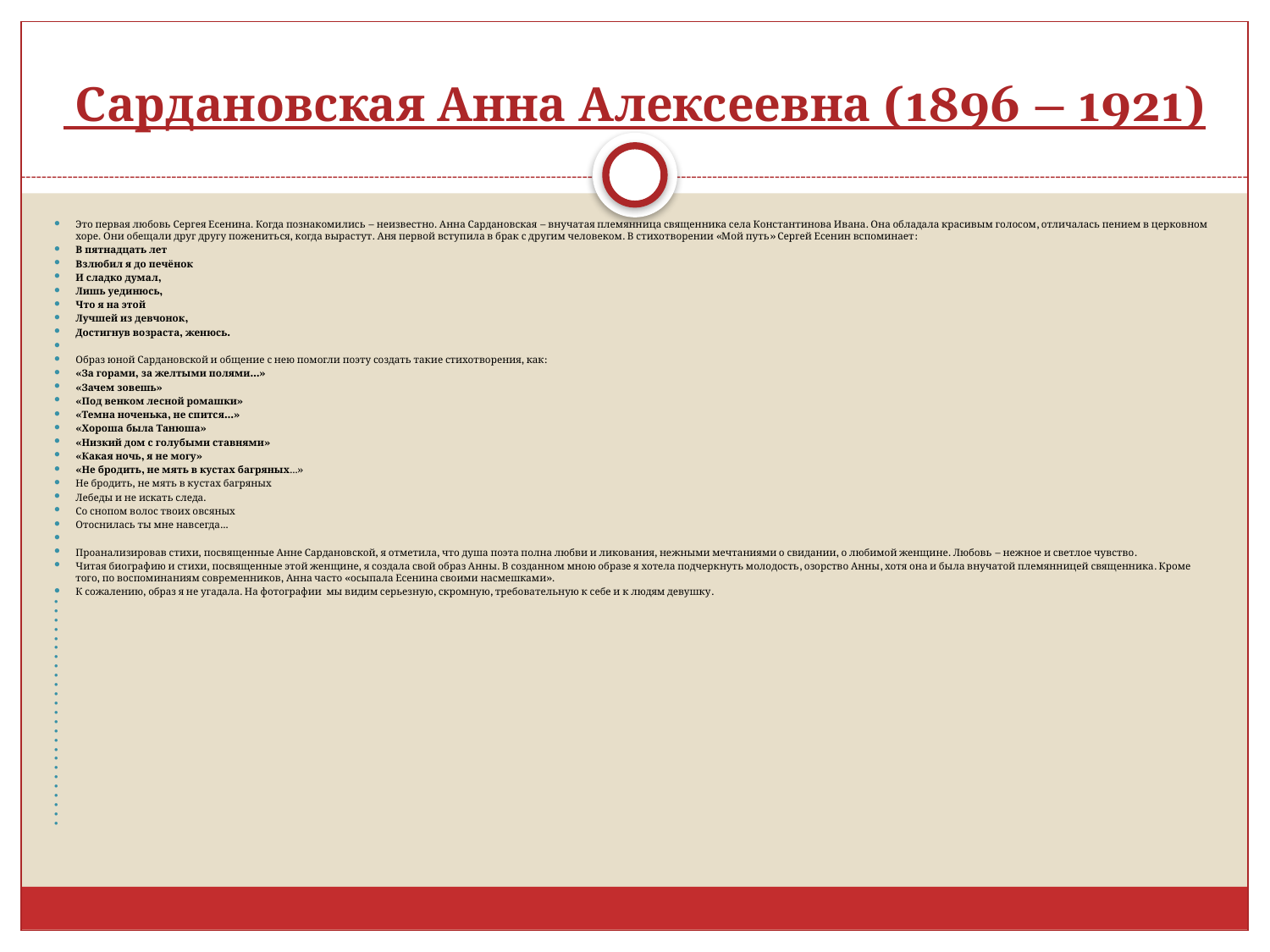

# Сардановская Анна Алексеевна (1896 – 1921)
Это первая любовь Сергея Есенина. Когда познакомились – неизвестно. Анна Сардановская – внучатая племянница священника села Константинова Ивана. Она обладала красивым голосом, отличалась пением в церковном хоре. Они обещали друг другу пожениться, когда вырастут. Аня первой вступила в брак с другим человеком. В стихотворении «Мой путь» Сергей Есенин вспоминает:
В пятнадцать лет
Взлюбил я до печёнок
И сладко думал,
Лишь уединюсь,
Что я на этой
Лучшей из девчонок,
Достигнув возраста, женюсь.

Образ юной Сардановской и общение с нею помогли поэту создать такие стихотворения, как:
«За горами, за желтыми полями…»
«Зачем зовешь»
«Под венком лесной ромашки»
«Темна ноченька, не спится…»
«Хороша была Танюша»
«Низкий дом с голубыми ставнями»
«Какая ночь, я не могу»
«Не бродить, не мять в кустах багряных…»
Не бродить, не мять в кустах багряных
Лебеды и не искать следа.
Со снопом волос твоих овсяных
Отоснилась ты мне навсегда…

Проанализировав стихи, посвященные Анне Сардановской, я отметила, что душа поэта полна любви и ликования, нежными мечтаниями о свидании, о любимой женщине. Любовь – нежное и светлое чувство.
Читая биографию и стихи, посвященные этой женщине, я создала свой образ Анны. В созданном мною образе я хотела подчеркнуть молодость, озорство Анны, хотя она и была внучатой племянницей священника. Кроме того, по воспоминаниям современников, Анна часто «осыпала Есенина своими насмешками».
К сожалению, образ я не угадала. На фотографии  мы видим серьезную, скромную, требовательную к себе и к людям девушку.